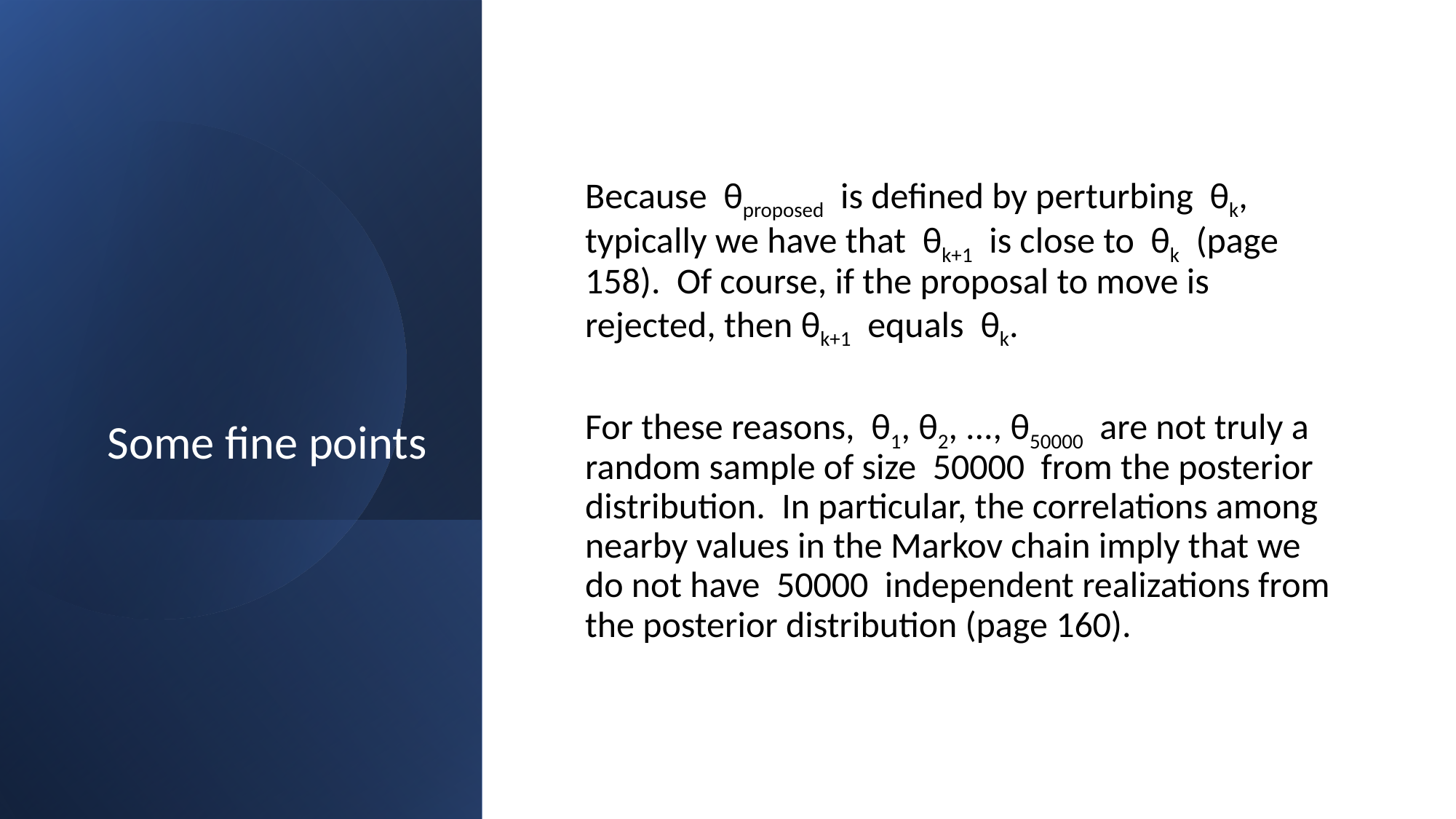

# Some fine points
Because  θproposed  is defined by perturbing  θk,  typically we have that  θk+1  is close to  θk  (page 158).  Of course, if the proposal to move is rejected, then θk+1  equals  θk.

For these reasons,  θ1, θ2, ..., θ50000  are not truly a random sample of size  50000  from the posterior distribution.  In particular, the correlations among nearby values in the Markov chain imply that we do not have  50000  independent realizations from the posterior distribution (page 160).